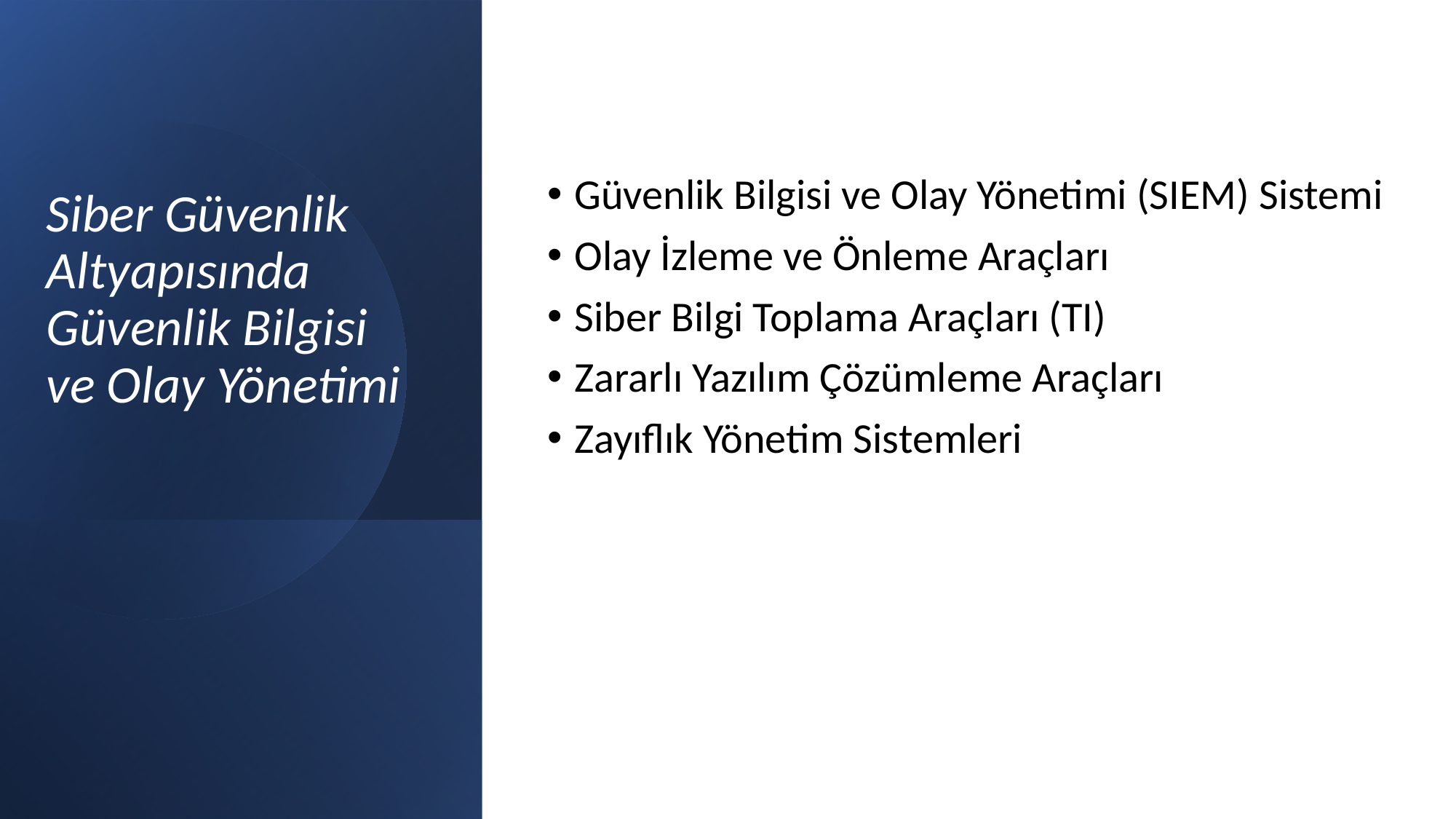

Güvenlik Bilgisi ve Olay Yönetimi (SIEM) Sistemi
Olay İzleme ve Önleme Araçları
Siber Bilgi Toplama Araçları (TI)
Zararlı Yazılım Çözümleme Araçları
Zayıflık Yönetim Sistemleri

# Siber Güvenlik Altyapısında Güvenlik Bilgisi ve Olay Yönetimi